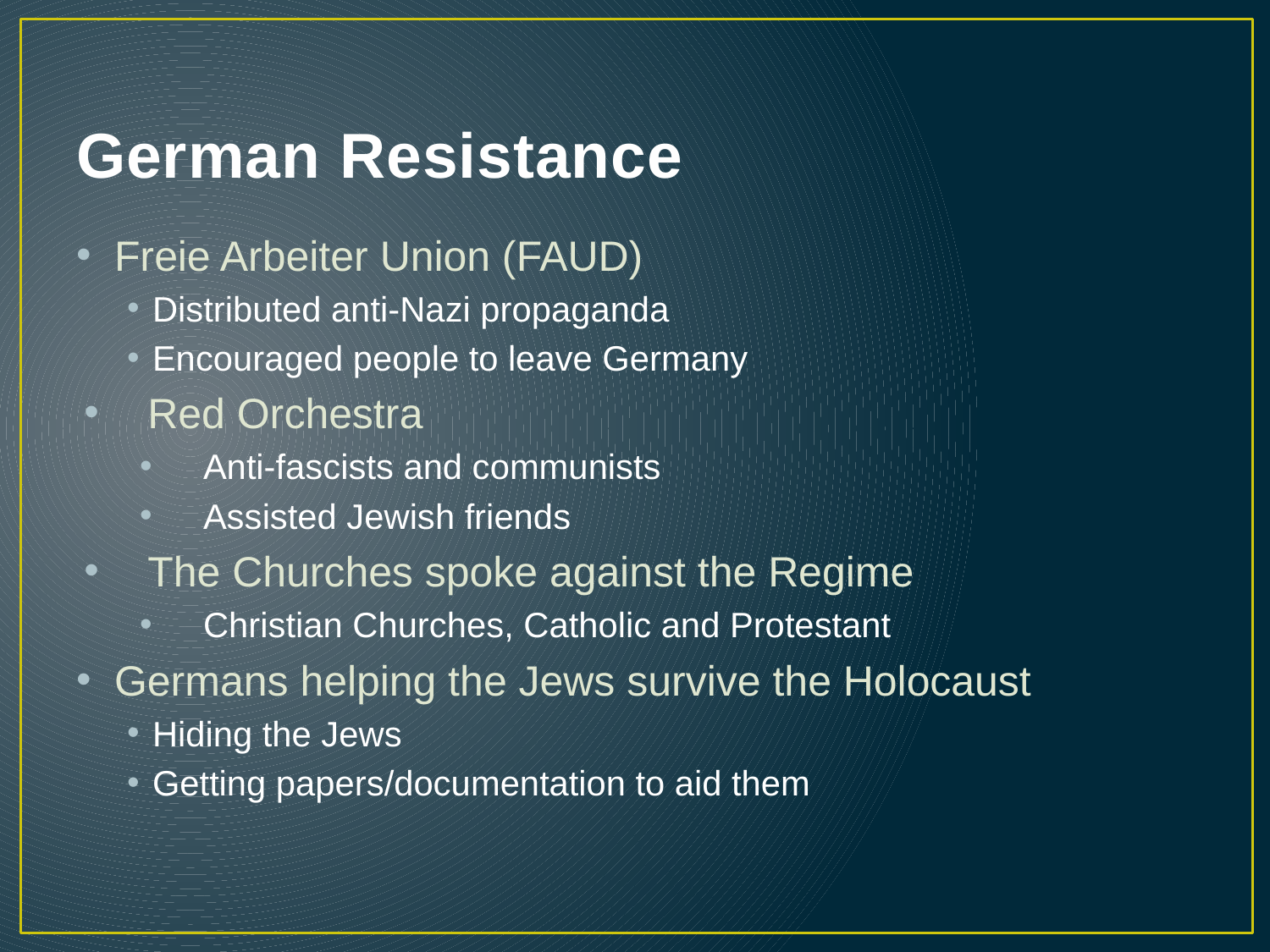

# German Resistance
Freie Arbeiter Union (FAUD)
Distributed anti-Nazi propaganda
Encouraged people to leave Germany
Red Orchestra
Anti-fascists and communists
Assisted Jewish friends
The Churches spoke against the Regime
Christian Churches, Catholic and Protestant
Germans helping the Jews survive the Holocaust
Hiding the Jews
Getting papers/documentation to aid them